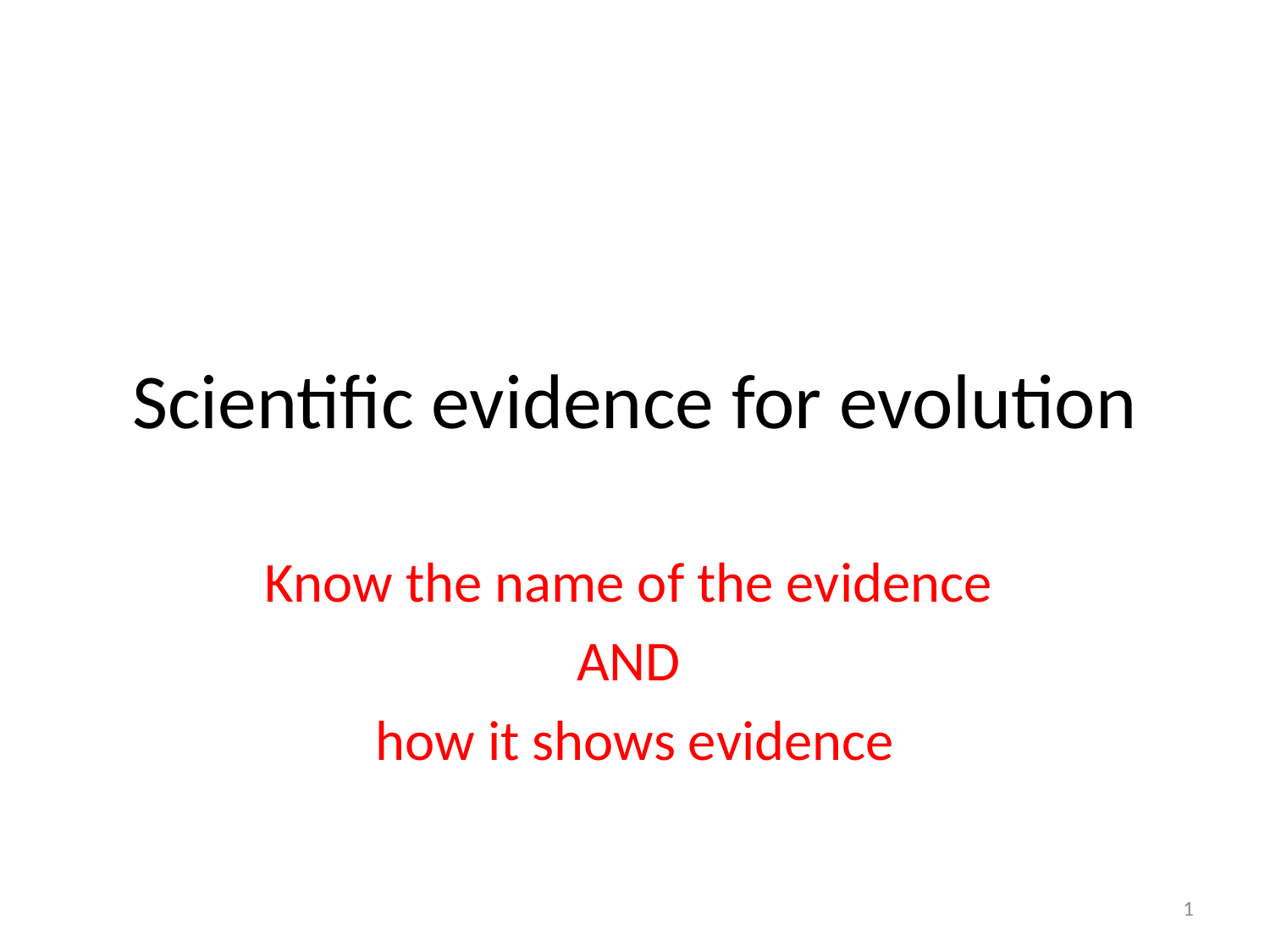

# Scientific evidence for evolution
Know the name of the evidence
AND
how it shows evidence
1